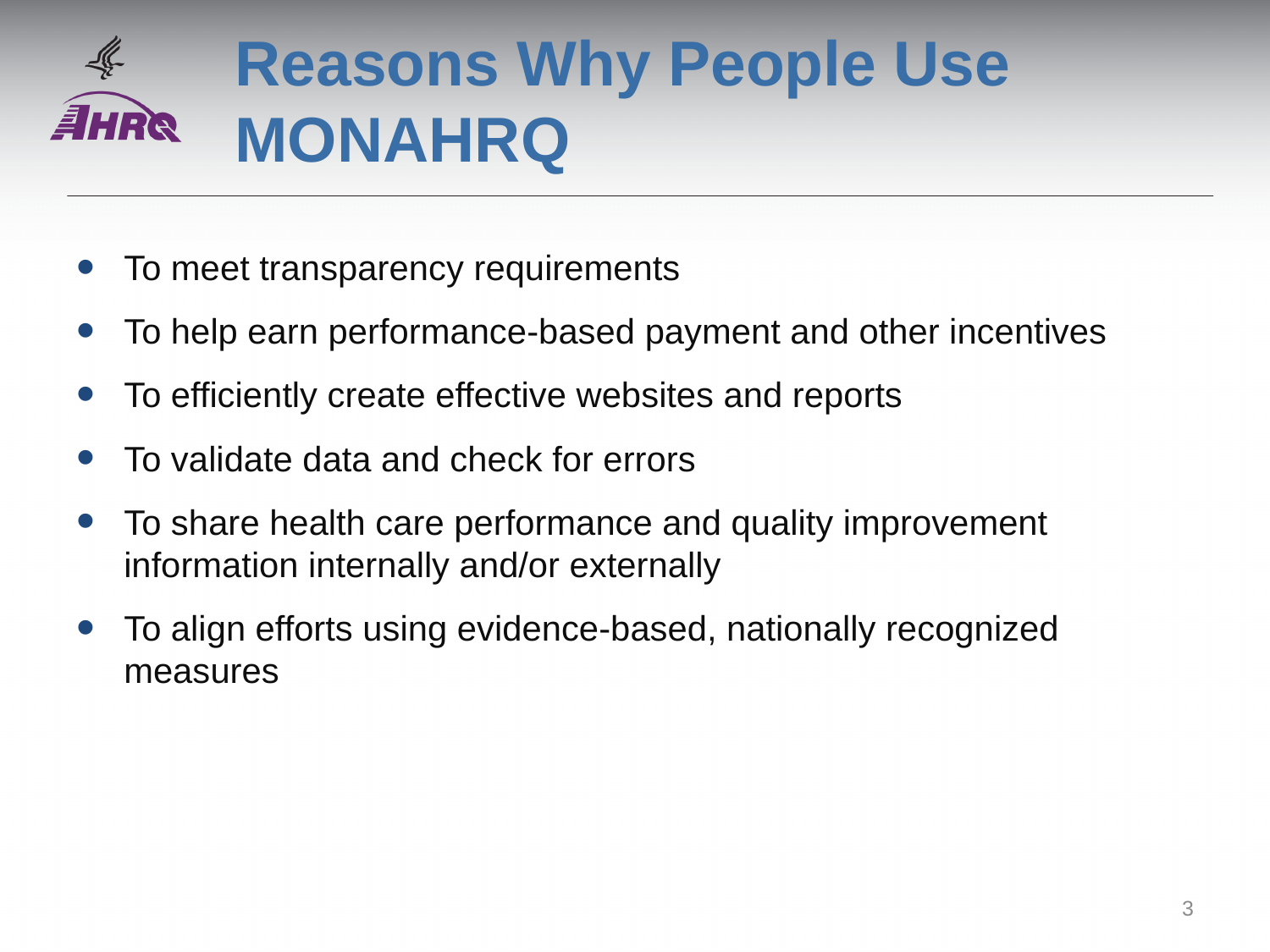

# Reasons Why People Use MONAHRQ
To meet transparency requirements
To help earn performance-based payment and other incentives
To efficiently create effective websites and reports
To validate data and check for errors
To share health care performance and quality improvement information internally and/or externally
To align efforts using evidence-based, nationally recognized measures
3